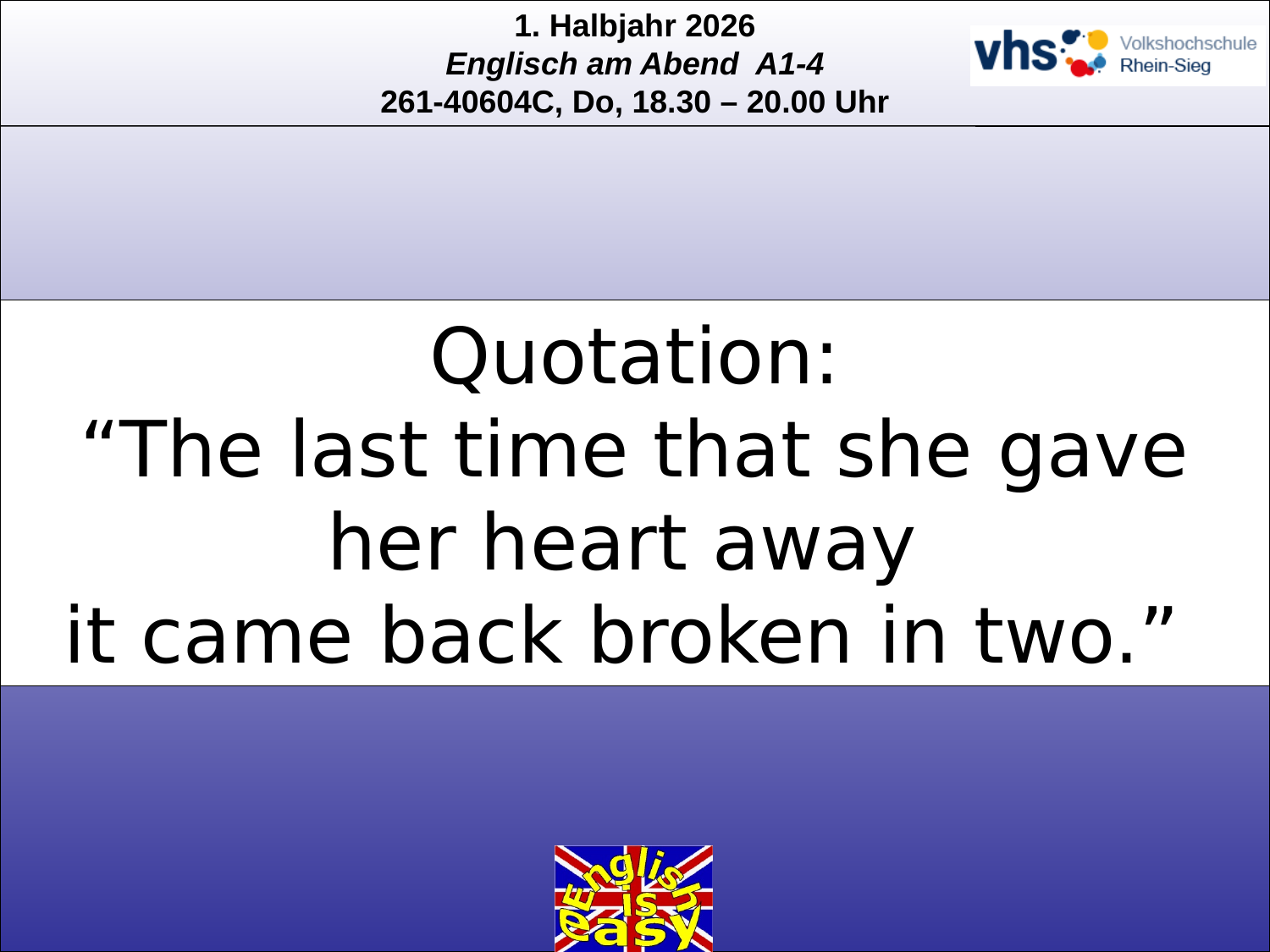

Quotation:
“The last time that she gave her heart away
it came back broken in two.”